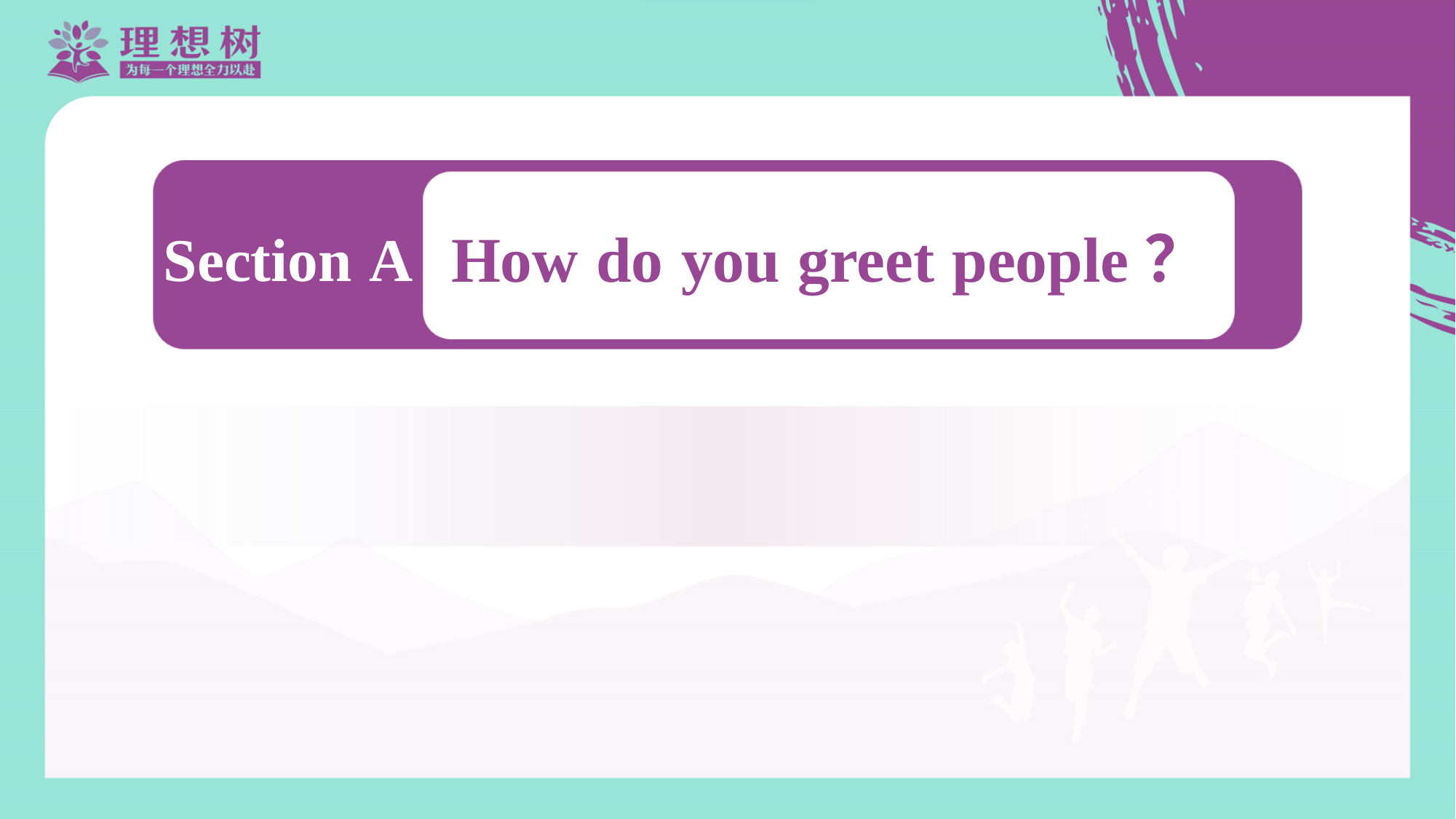

Section A
How do you greet people？